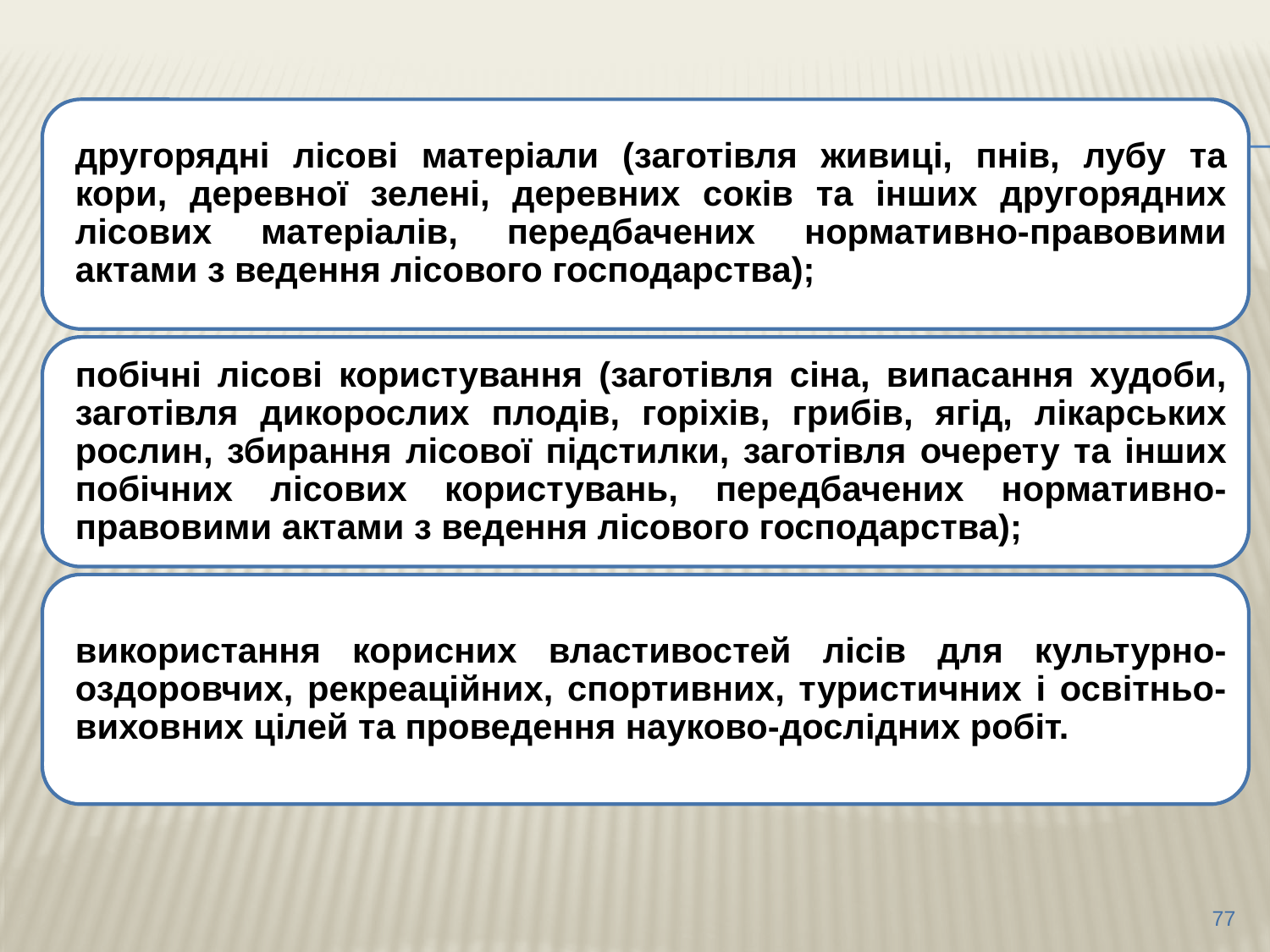

другорядні лісові матеріали (заготівля живиці, пнів, лубу та кори, деревної зелені, деревних соків та інших другорядних лісових матеріалів, передбачених нормативно-правовими актами з ведення лісового господарства);
побічні лісові користування (заготівля сіна, випасання худоби, заготівля дикорослих плодів, горіхів, грибів, ягід, лікарських рослин, збирання лісової підстилки, заготівля очерету та інших побічних лісових користувань, передбачених нормативно-правовими актами з ведення лісового господарства);
використання корисних властивостей лісів для культурно-оздоровчих, рекреаційних, спортивних, туристичних і освітньо-виховних цілей та проведення науково-дослідних робіт.
77